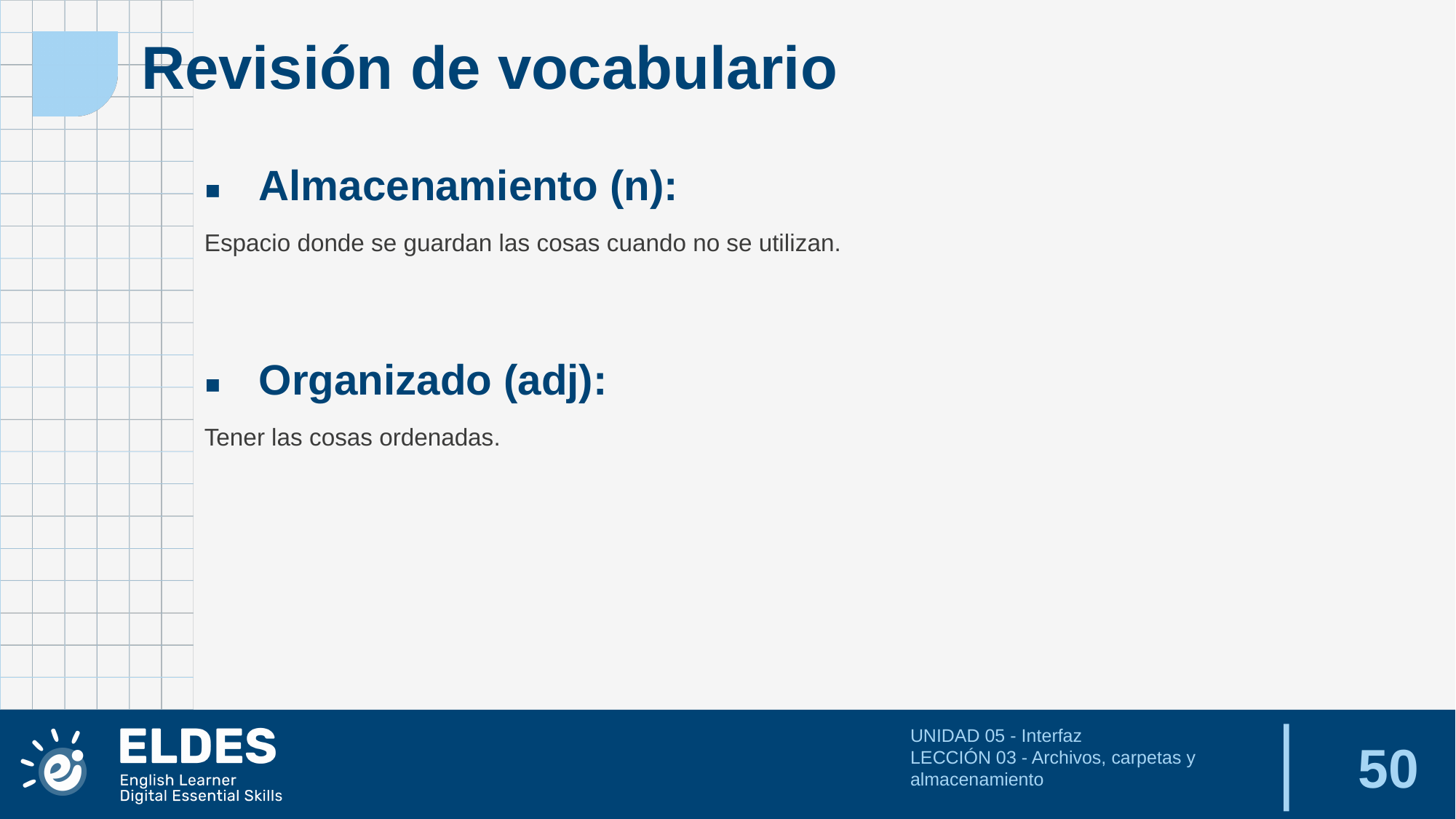

Revisión de vocabulario
Almacenamiento (n):
Espacio donde se guardan las cosas cuando no se utilizan.
Organizado (adj):
Tener las cosas ordenadas.
50
UNIDAD 05 - Interfaz
LECCIÓN 03 - Archivos, carpetas y almacenamiento